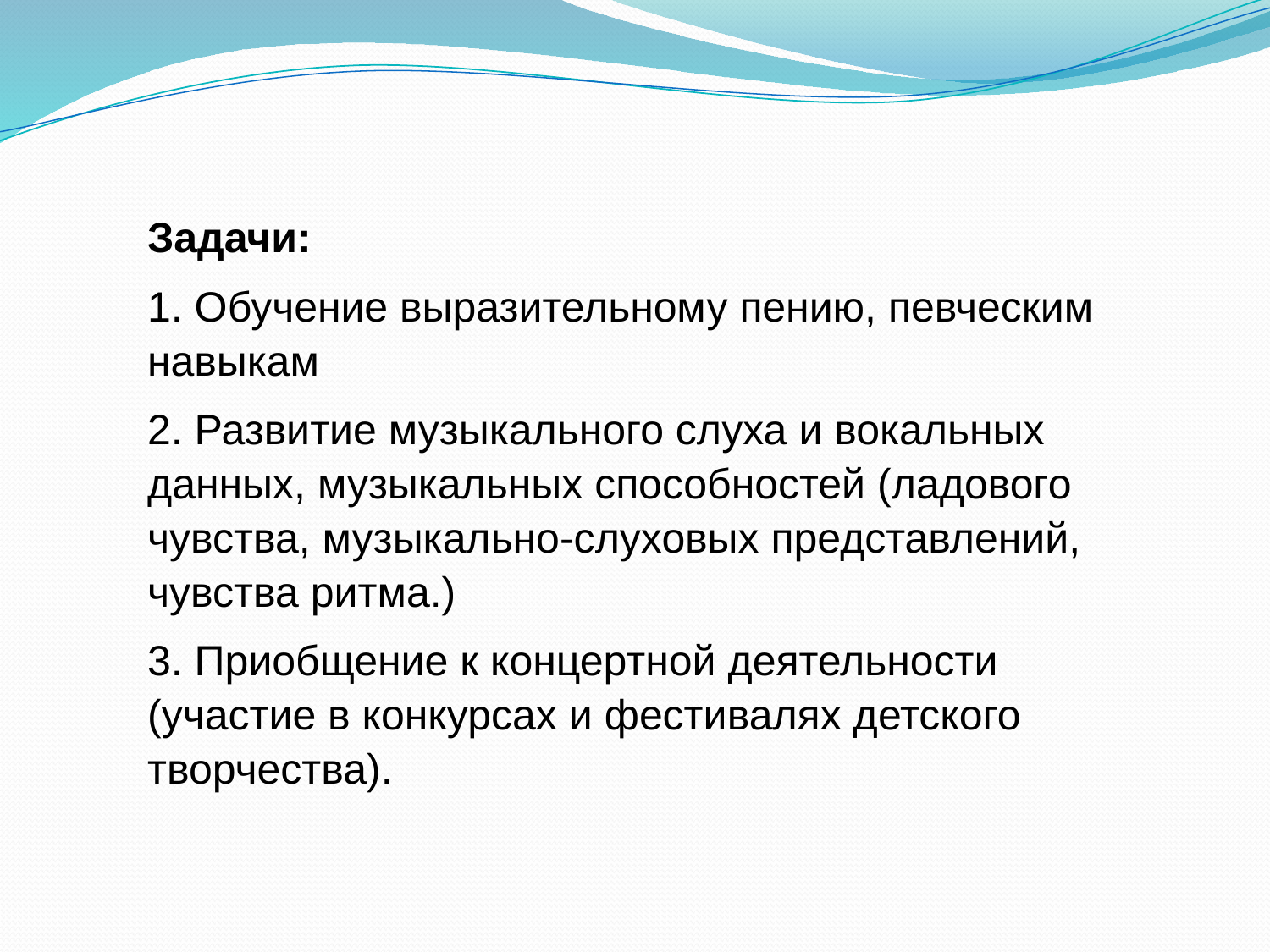

Задачи:
1. Обучение выразительному пению, певческим навыкам
2. Развитие музыкального слуха и вокальных данных, музыкальных способностей (ладового чувства, музыкально-слуховых представлений, чувства ритма.)
3. Приобщение к концертной деятельности (участие в конкурсах и фестивалях детского творчества).